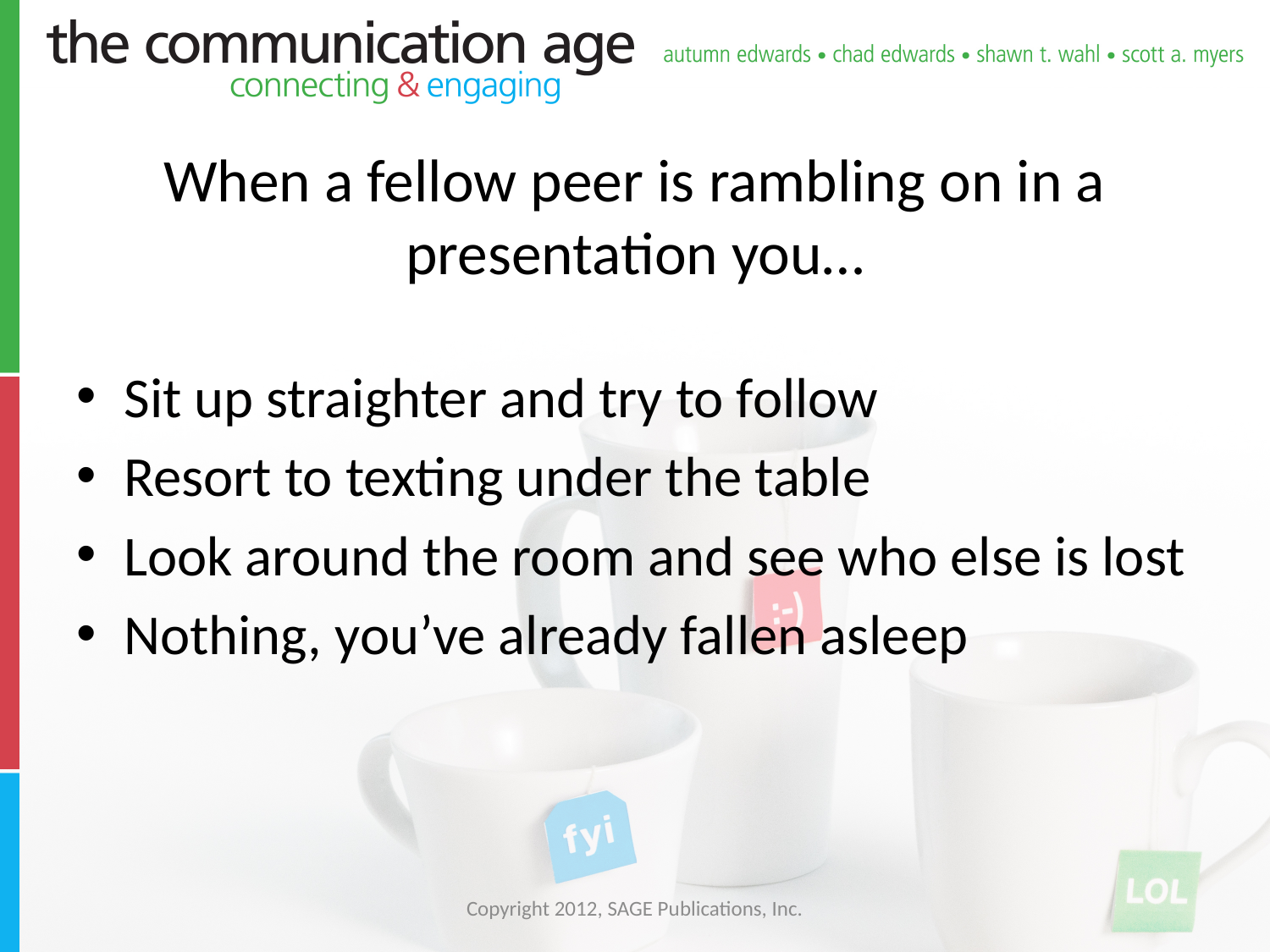

# When a fellow peer is rambling on in a presentation you…
Sit up straighter and try to follow
Resort to texting under the table
Look around the room and see who else is lost
Nothing, you’ve already fallen asleep

Copyright 2012, SAGE Publications, Inc.